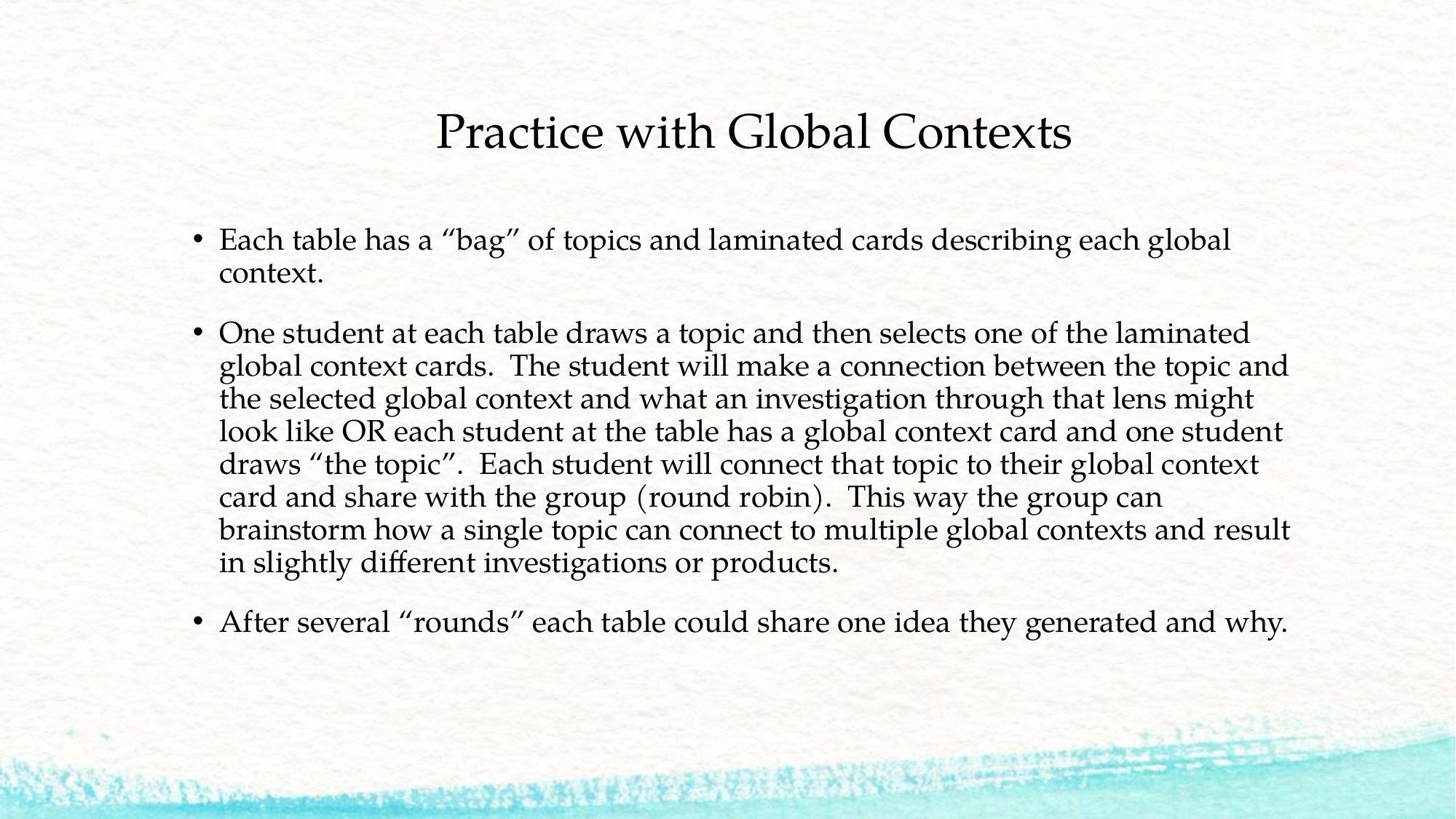

# Practice with Global Contexts
Each table has a “bag” of topics and laminated cards describing each global context.
One student at each table draws a topic and then selects one of the laminated global context cards.  The student will make a connection between the topic and the selected global context and what an investigation through that lens might look like OR each student at the table has a global context card and one student draws “the topic”.  Each student will connect that topic to their global context card and share with the group (round robin).  This way the group can brainstorm how a single topic can connect to multiple global contexts and result in slightly different investigations or products.
After several “rounds” each table could share one idea they generated and why.